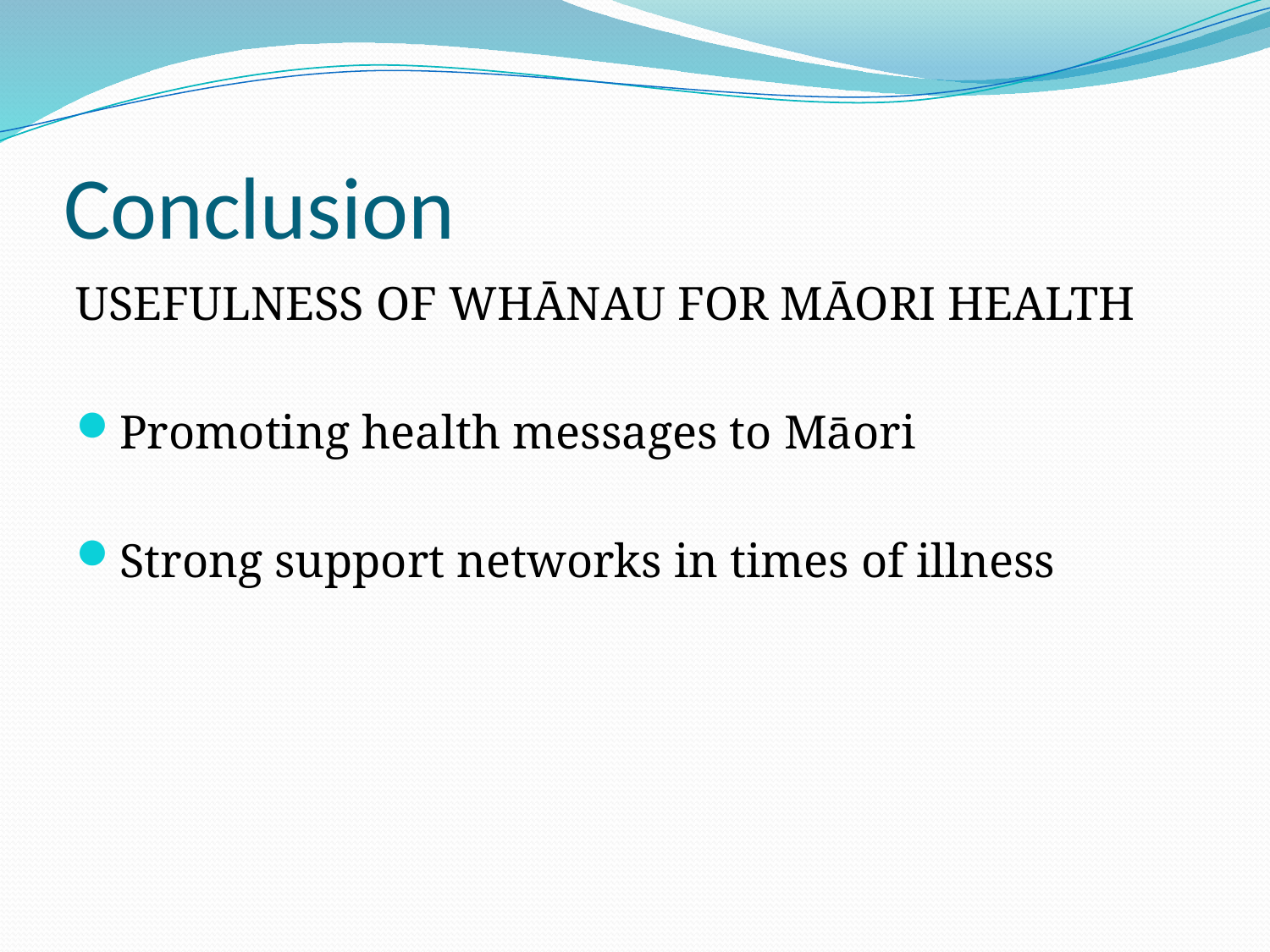

# Conclusion
USEFULNESS OF WHĀNAU FOR MĀORI HEALTH

Promoting health messages to Māori

Strong support networks in times of illness